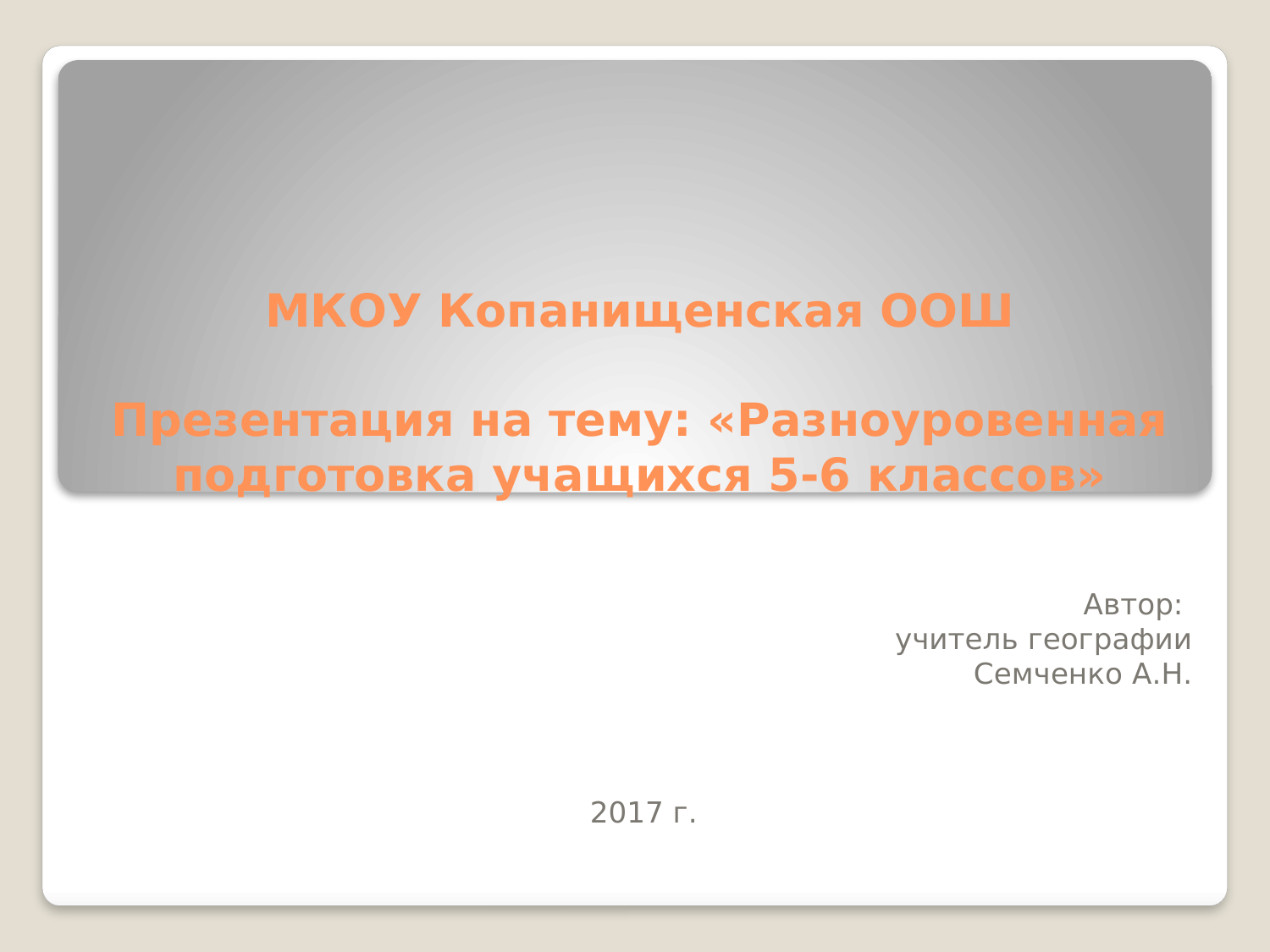

# МКОУ Копанищенская ООШ Презентация на тему: «Разноуровенная подготовка учащихся 5-6 классов»
Автор:
учитель географии
Семченко А.Н.

2017 г.